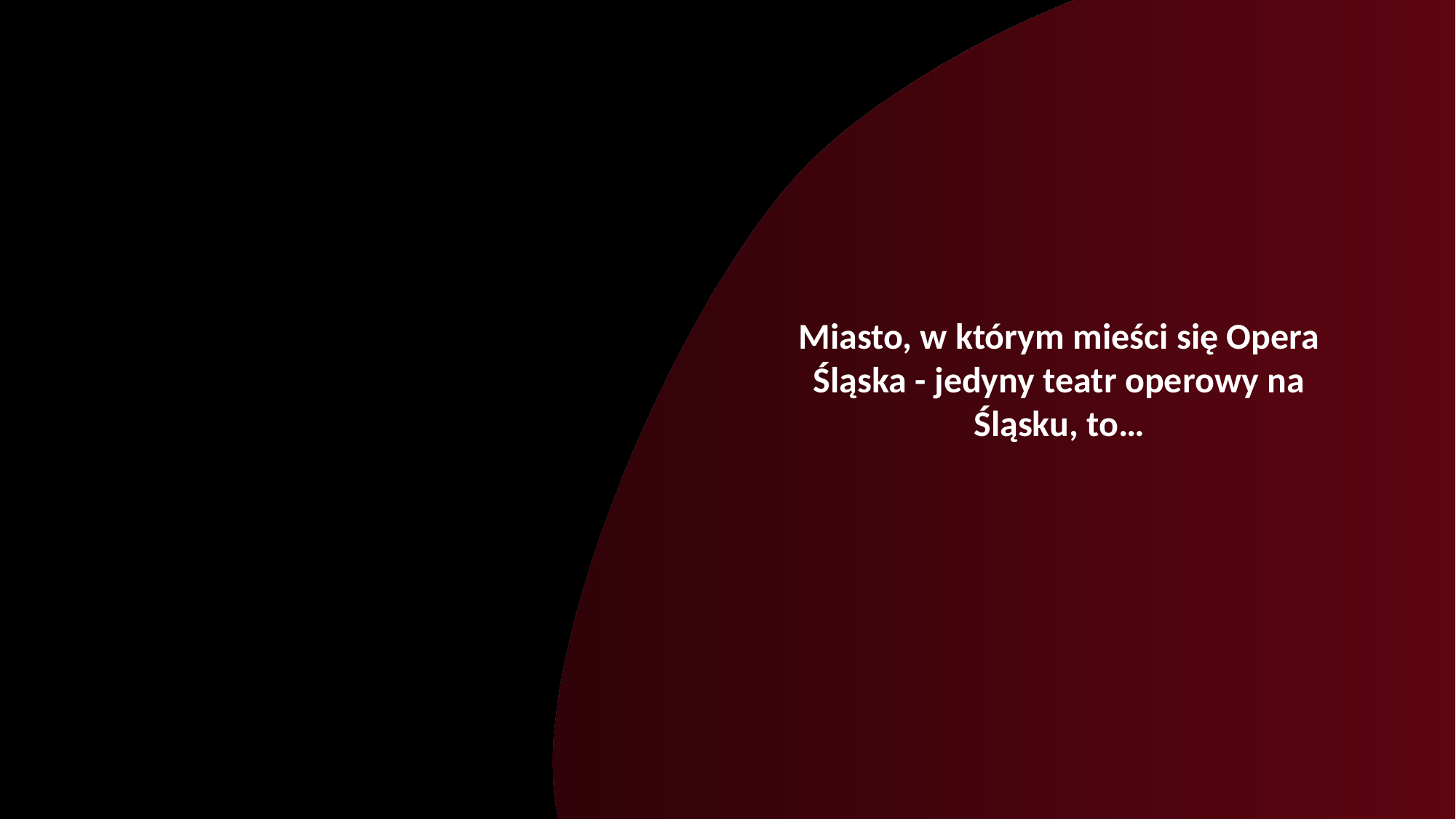

Miasto, w którym mieści się Opera Śląska - jedyny teatr operowy na Śląsku, to…